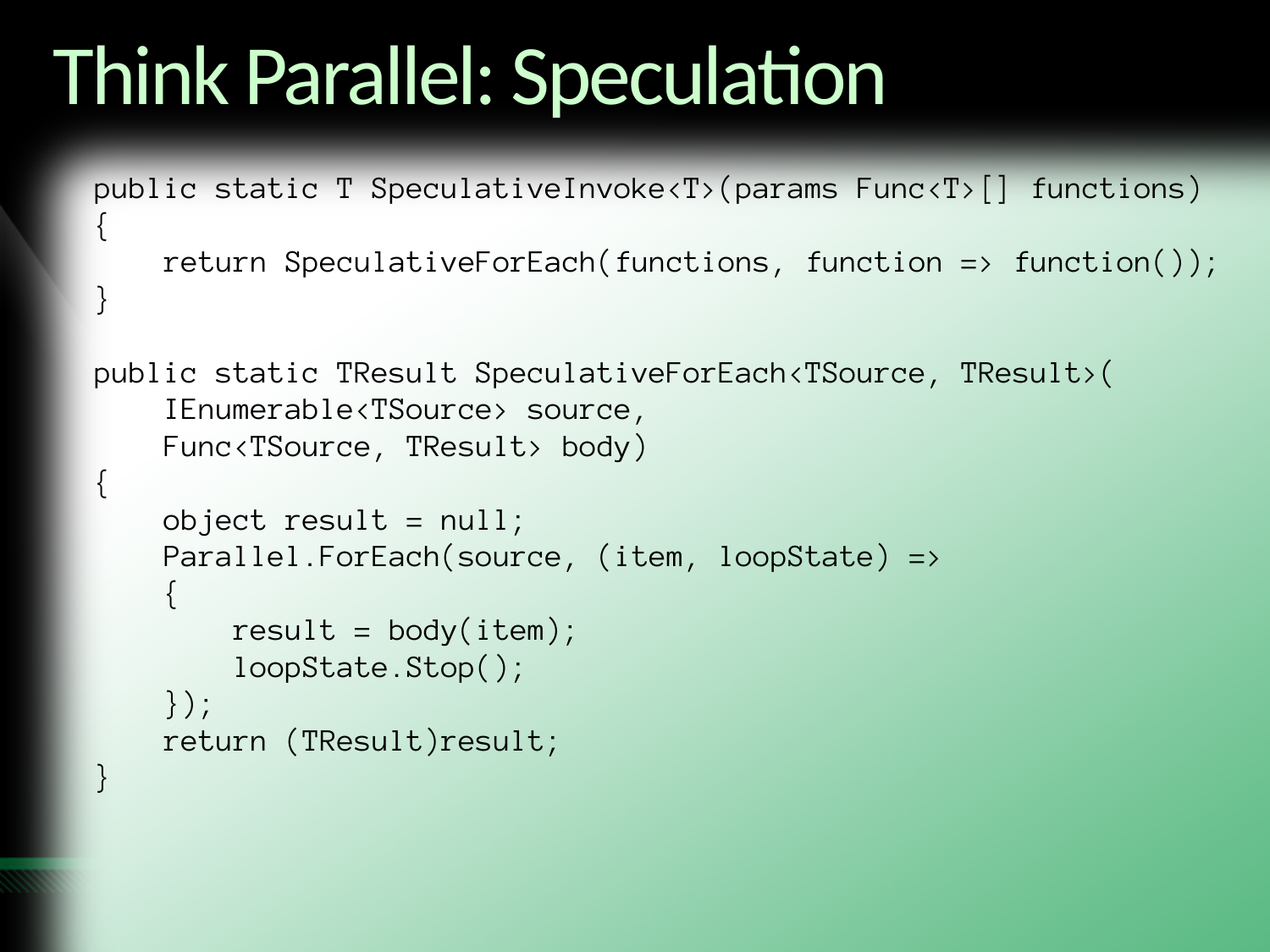

# Think Parallel: Speculation
public static T SpeculativeInvoke<T>(params Func<T>[] functions)
{
    return SpeculativeForEach(functions, function => function());
}

public static TResult SpeculativeForEach<TSource, TResult>(
    IEnumerable<TSource> source,
    Func<TSource, TResult> body)
{
    object result = null;
    Parallel.ForEach(source, (item, loopState) =>
    {
        result = body(item);
        loopState.Stop();
    });
    return (TResult)result;
}